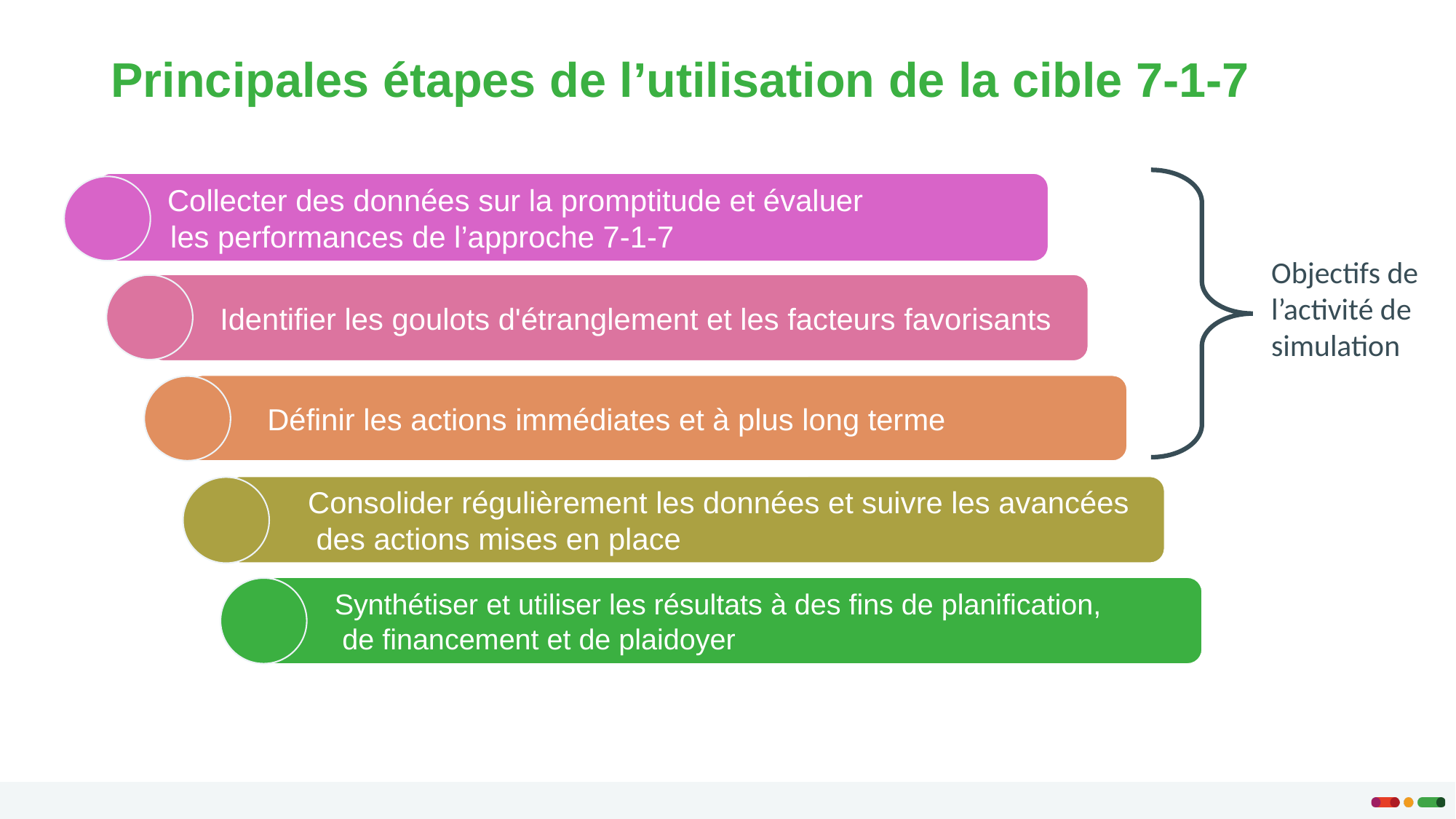

# Principales étapes de l’utilisation de la cible 7-1-7

    Collecter des données sur la promptitude et évaluer
       les performances de l’approche 7-1-7

Objectifs de l’activité de simulation
    Identifier les goulots d'étranglement et les facteurs favorisants

     Définir les actions immédiates et à plus long terme

        Consolider régulièrement les données et suivre les avancées
         des actions mises en place

       Synthétiser et utiliser les résultats à des fins de planification,
        de financement et de plaidoyer